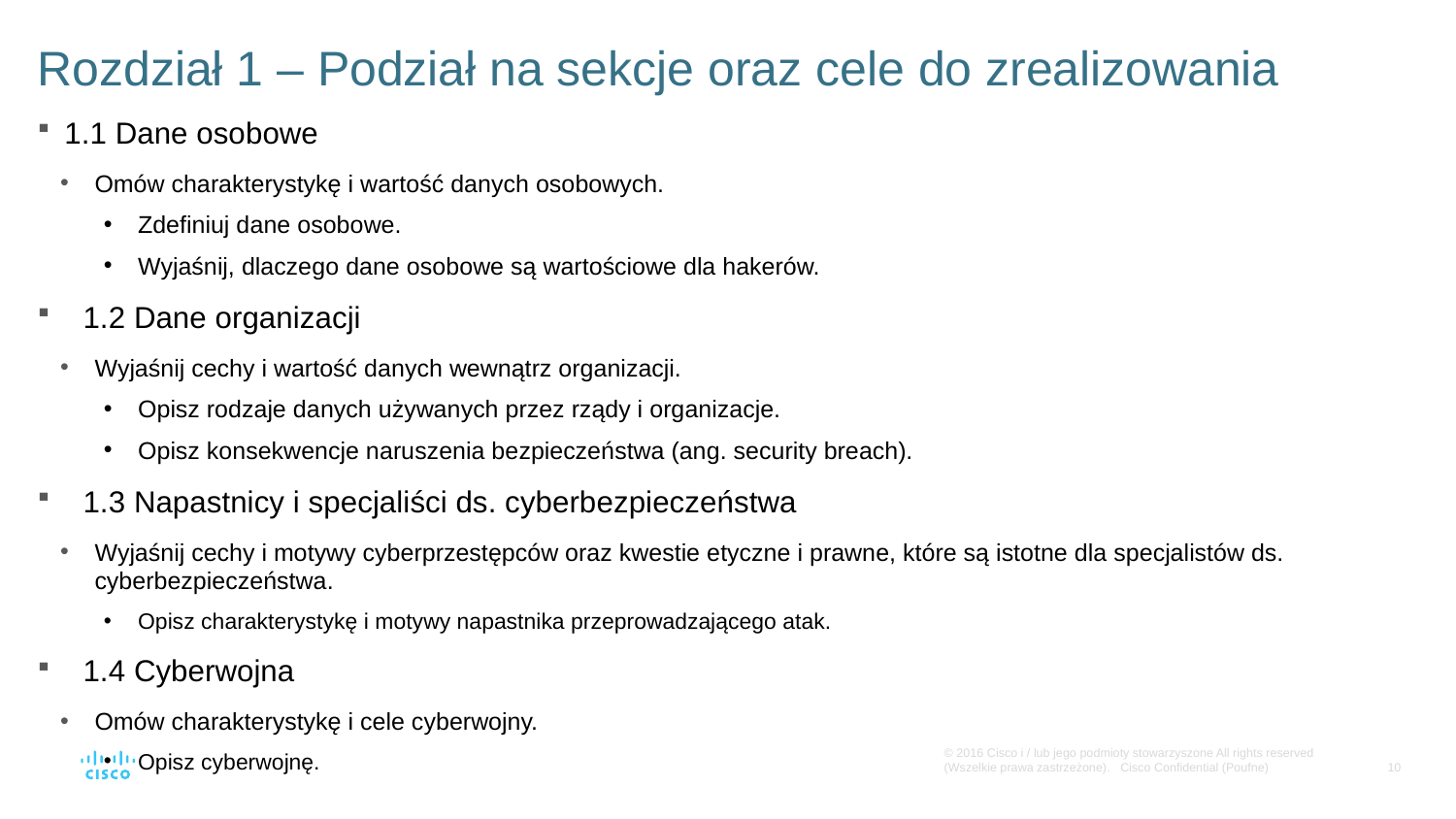

# Rozdział 1 – Podział na sekcje oraz cele do zrealizowania
1.1 Dane osobowe
Omów charakterystykę i wartość danych osobowych.
Zdefiniuj dane osobowe.
Wyjaśnij, dlaczego dane osobowe są wartościowe dla hakerów.
1.2 Dane organizacji
Wyjaśnij cechy i wartość danych wewnątrz organizacji.
Opisz rodzaje danych używanych przez rządy i organizacje.
Opisz konsekwencje naruszenia bezpieczeństwa (ang. security breach).
1.3 Napastnicy i specjaliści ds. cyberbezpieczeństwa
Wyjaśnij cechy i motywy cyberprzestępców oraz kwestie etyczne i prawne, które są istotne dla specjalistów ds. cyberbezpieczeństwa.
Opisz charakterystykę i motywy napastnika przeprowadzającego atak.
1.4 Cyberwojna
Omów charakterystykę i cele cyberwojny.
Opisz cyberwojnę.